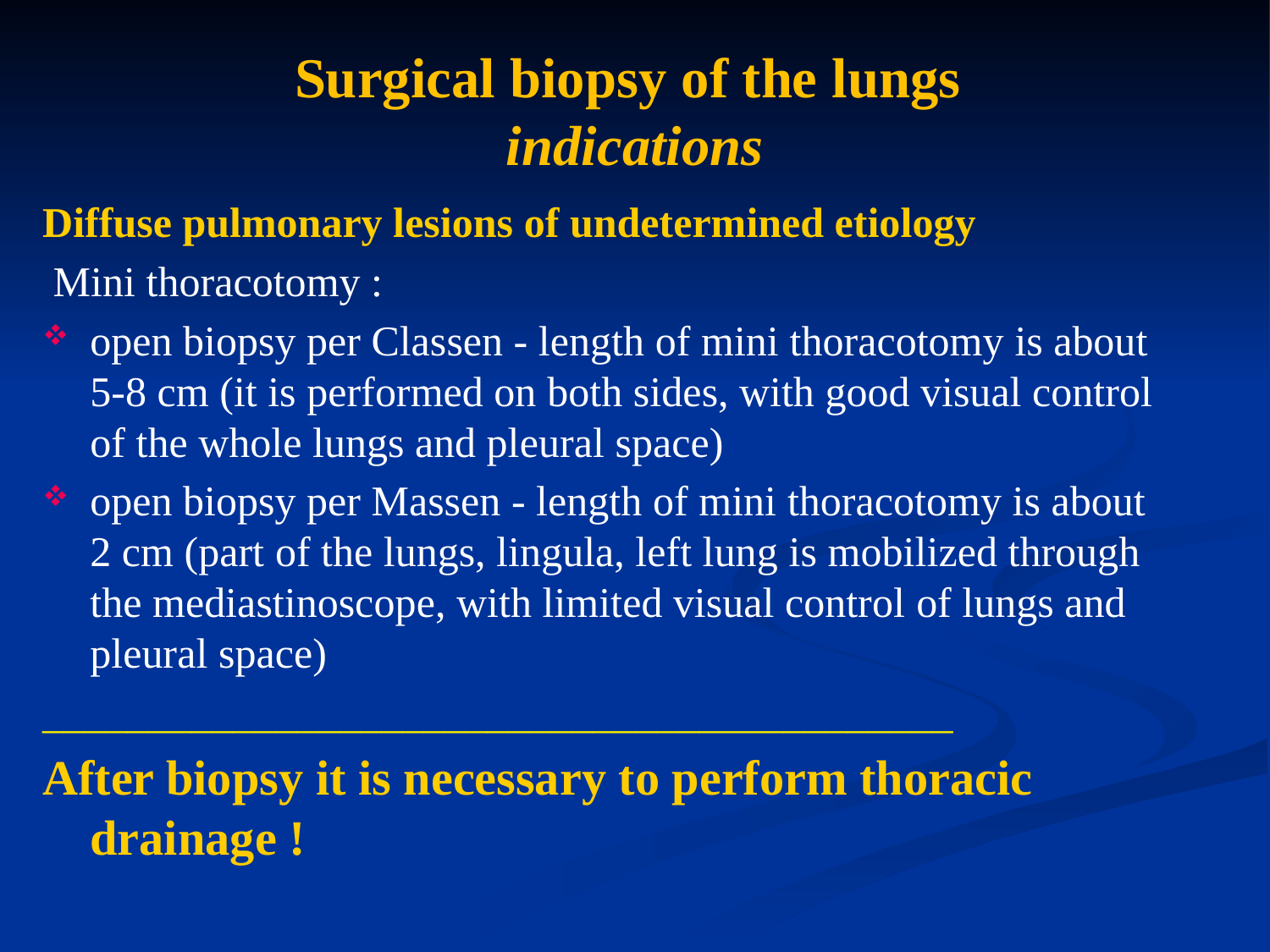

# Surgical biopsy of the lungs indications
Diffuse pulmonary lesions of undetermined etiology
 Mini thoracotomy :
open biopsy per Classen - length of mini thoracotomy is about 5-8 cm (it is performed on both sides, with good visual control of the whole lungs and pleural space)
open biopsy per Massen - length of mini thoracotomy is about 2 cm (part of the lungs, lingula, left lung is mobilized through the mediastinoscope, with limited visual control of lungs and pleural space)
___________________________________________
After biopsy it is necessary to perform thoracic drainage !